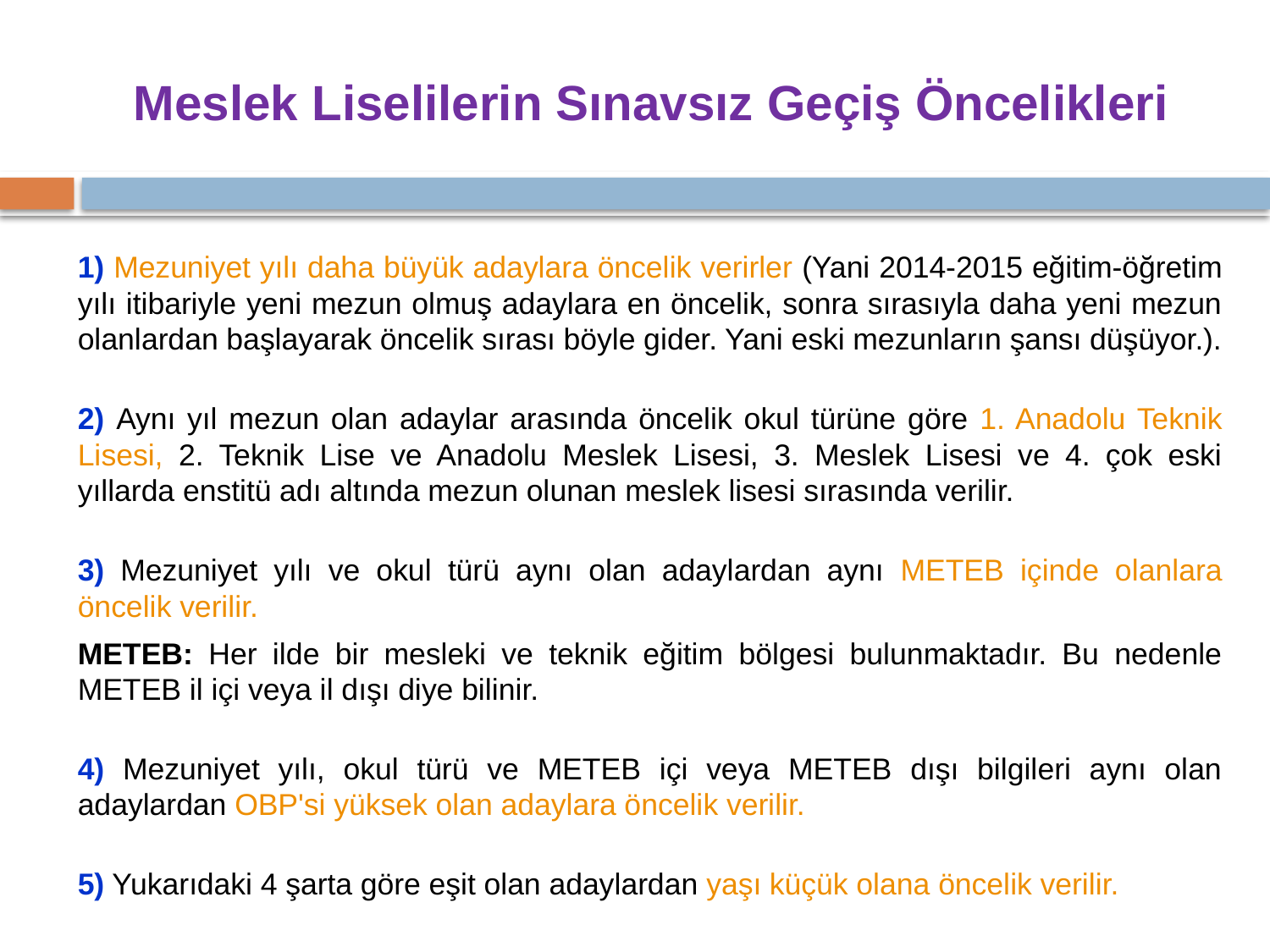

# Meslek Liselilerin Sınavsız Geçiş Öncelikleri
1) Mezuniyet yılı daha büyük adaylara öncelik verirler (Yani 2014-2015 eğitim-öğretim yılı itibariyle yeni mezun olmuş adaylara en öncelik, sonra sırasıyla daha yeni mezun olanlardan başlayarak öncelik sırası böyle gider. Yani eski mezunların şansı düşüyor.).

2) Aynı yıl mezun olan adaylar arasında öncelik okul türüne göre 1. Anadolu Teknik Lisesi, 2. Teknik Lise ve Anadolu Meslek Lisesi, 3. Meslek Lisesi ve 4. çok eski yıllarda enstitü adı altında mezun olunan meslek lisesi sırasında verilir.

3) Mezuniyet yılı ve okul türü aynı olan adaylardan aynı METEB içinde olanlara öncelik verilir.
METEB: Her ilde bir mesleki ve teknik eğitim bölgesi bulunmaktadır. Bu nedenle METEB il içi veya il dışı diye bilinir.

4) Mezuniyet yılı, okul türü ve METEB içi veya METEB dışı bilgileri aynı olan adaylardan OBP'si yüksek olan adaylara öncelik verilir.

5) Yukarıdaki 4 şarta göre eşit olan adaylardan yaşı küçük olana öncelik verilir.